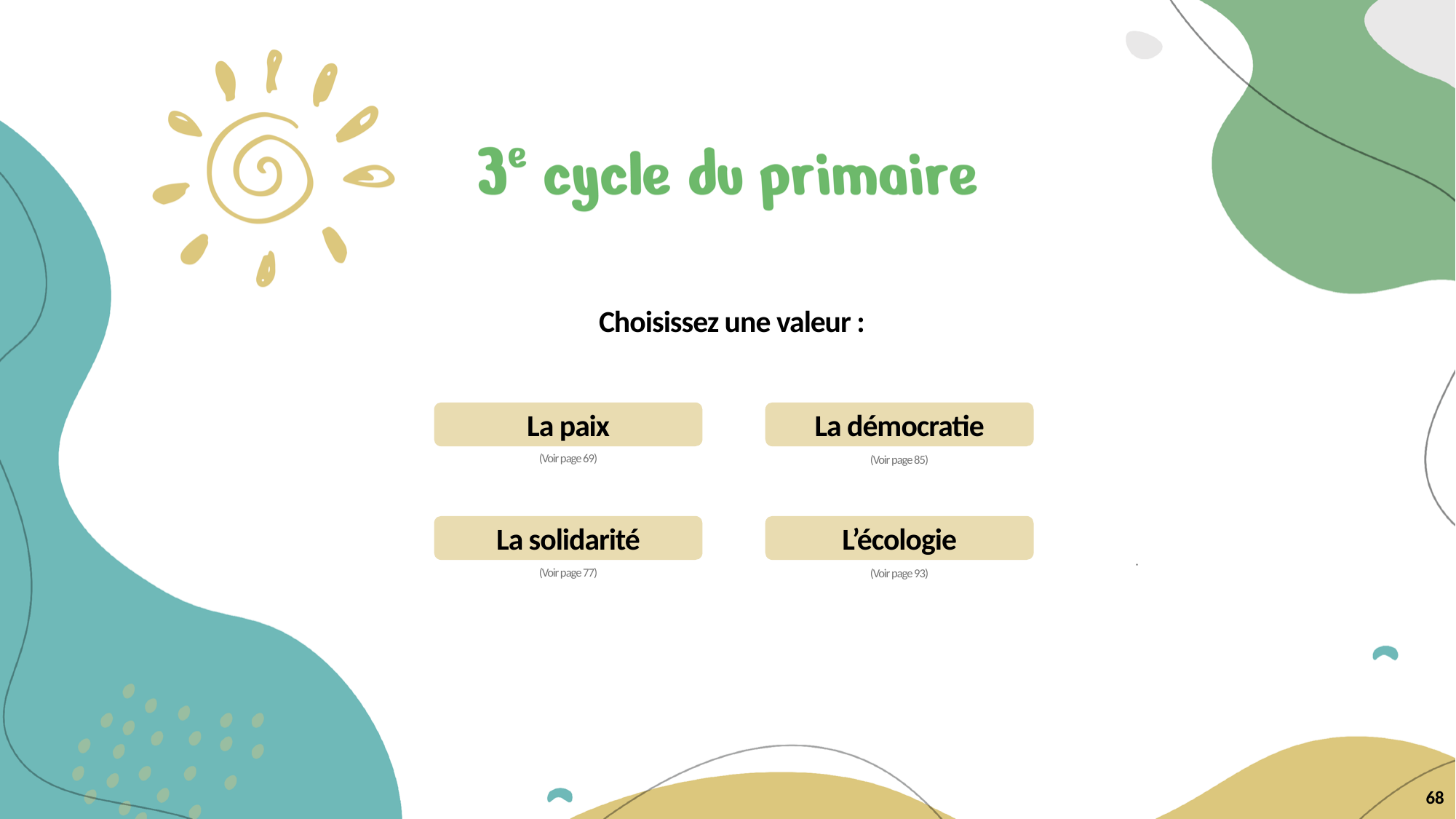

Choisissez une valeur :
La paix

La démocratie

(Voir page 69)
(Voir page 85)
La solidarité

L’écologie

(Voir page 77)
(Voir page 93)
68